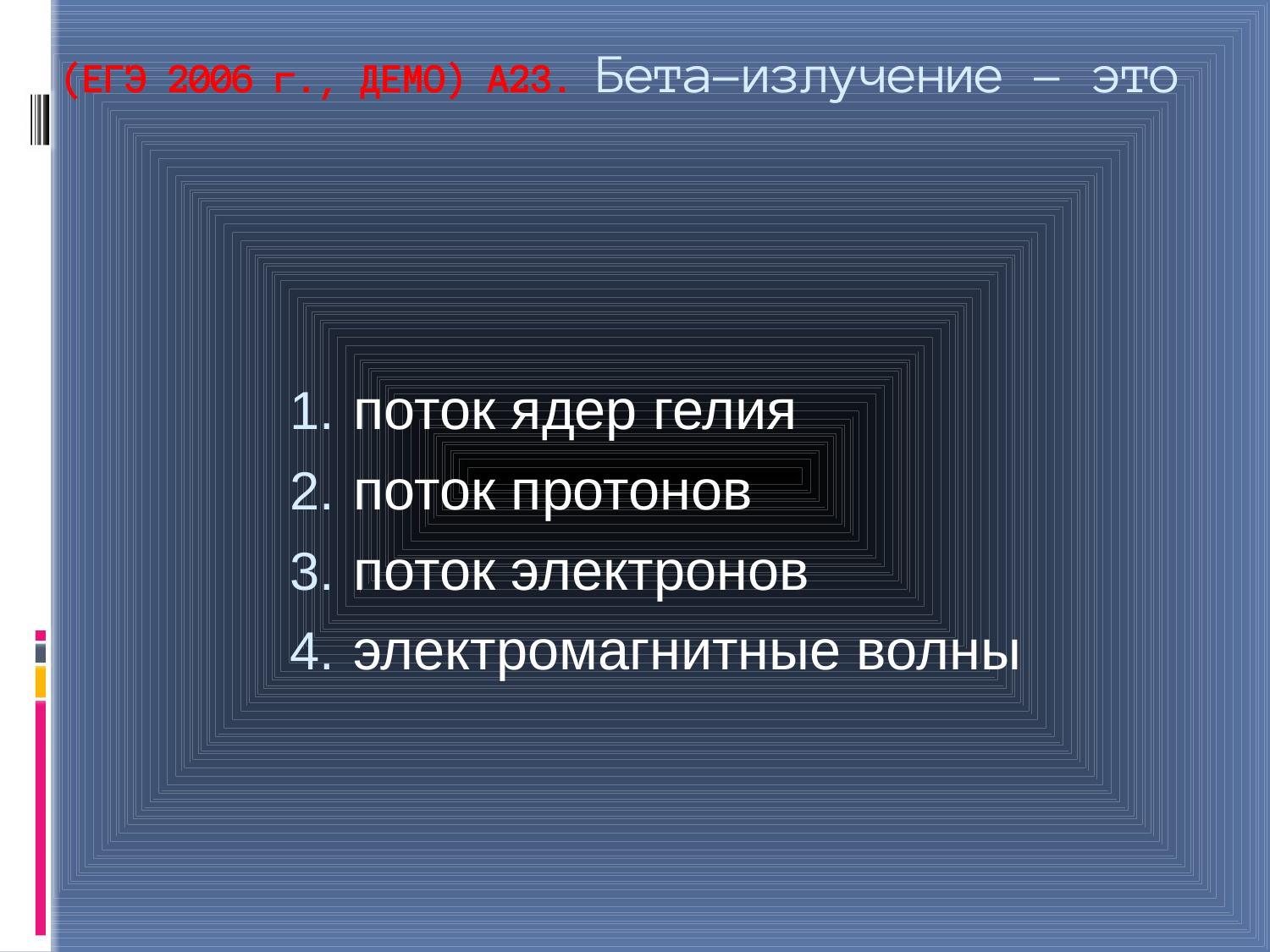

# (ЕГЭ 2006 г., ДЕМО) А23. Бета-излучение – это
поток ядер гелия
поток протонов
поток электронов
электромагнитные волны